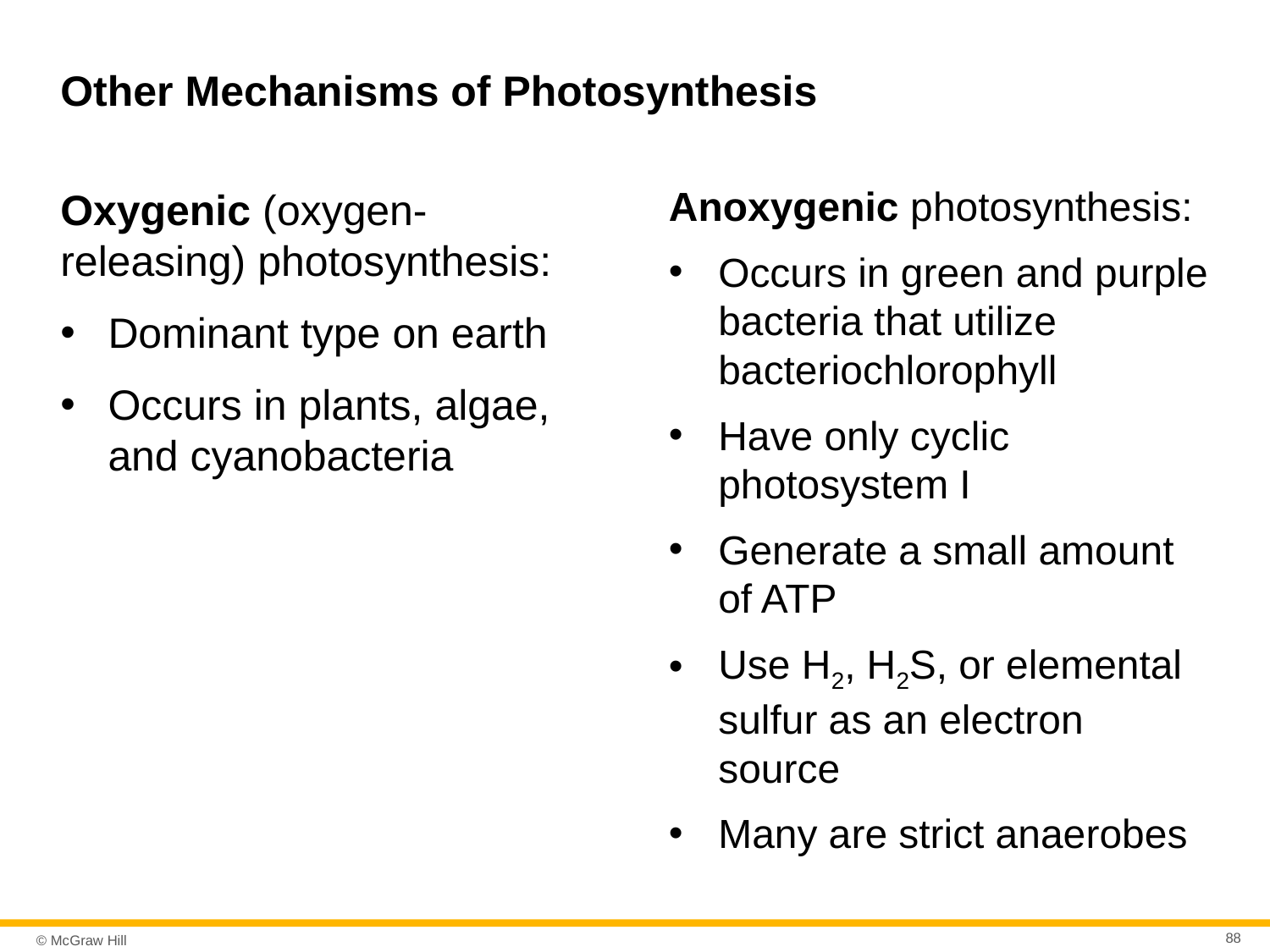

# Other Mechanisms of Photosynthesis
Anoxygenic photosynthesis:
Occurs in green and purple bacteria that utilize bacteriochlorophyll
Have only cyclic photosystem I
Generate a small amount of ATP
Use H2, H2S, or elemental sulfur as an electron source
Many are strict anaerobes
Oxygenic (oxygen-releasing) photosynthesis:
Dominant type on earth
Occurs in plants, algae, and cyanobacteria